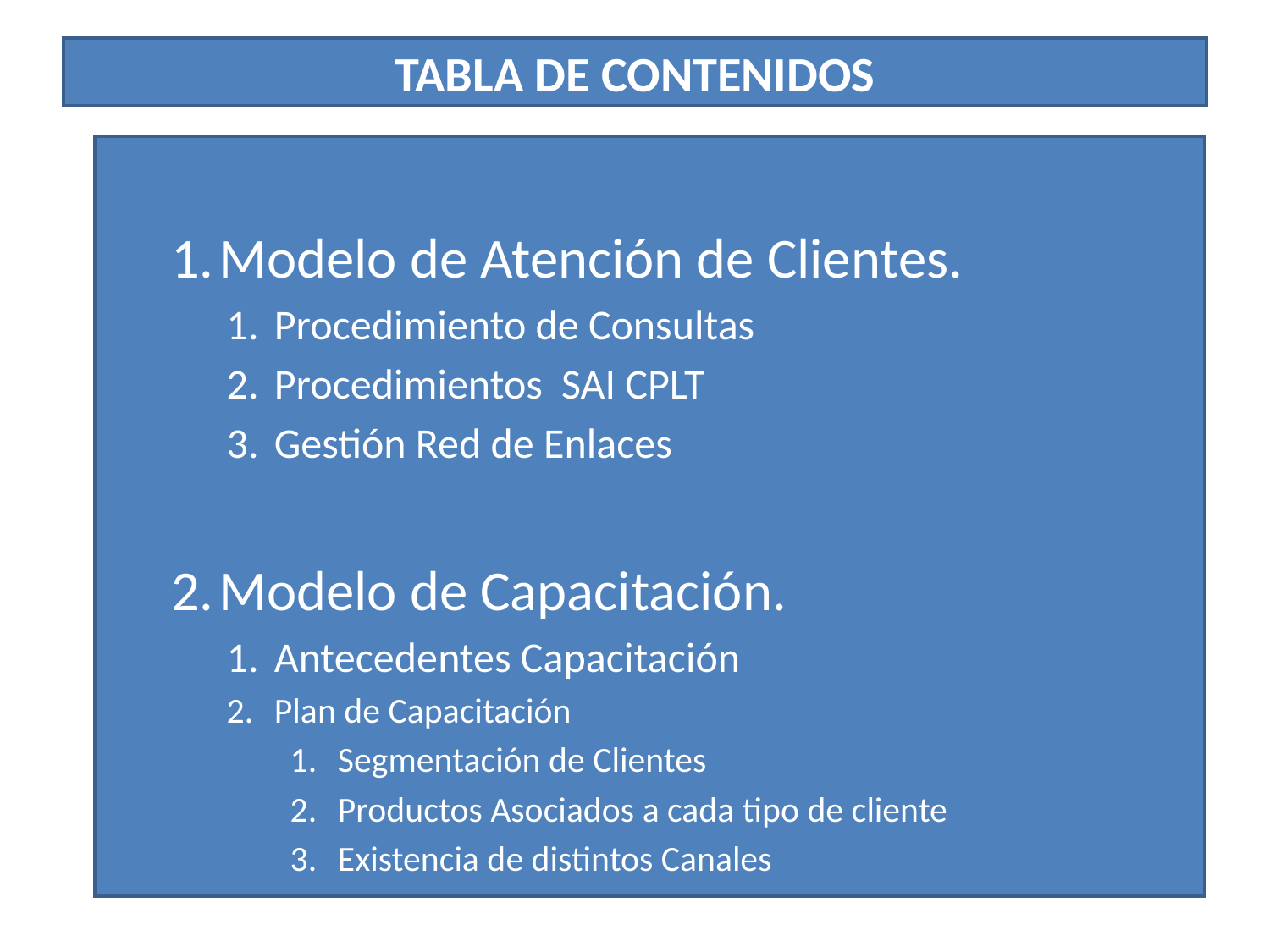

# TABLA DE CONTENIDOS

Modelo de Atención de Clientes.
Procedimiento de Consultas
Procedimientos  SAI CPLT
Gestión Red de Enlaces

Modelo de Capacitación.
Antecedentes Capacitación
Plan de Capacitación
Segmentación de Clientes
Productos Asociados a cada tipo de cliente
Existencia de distintos Canales